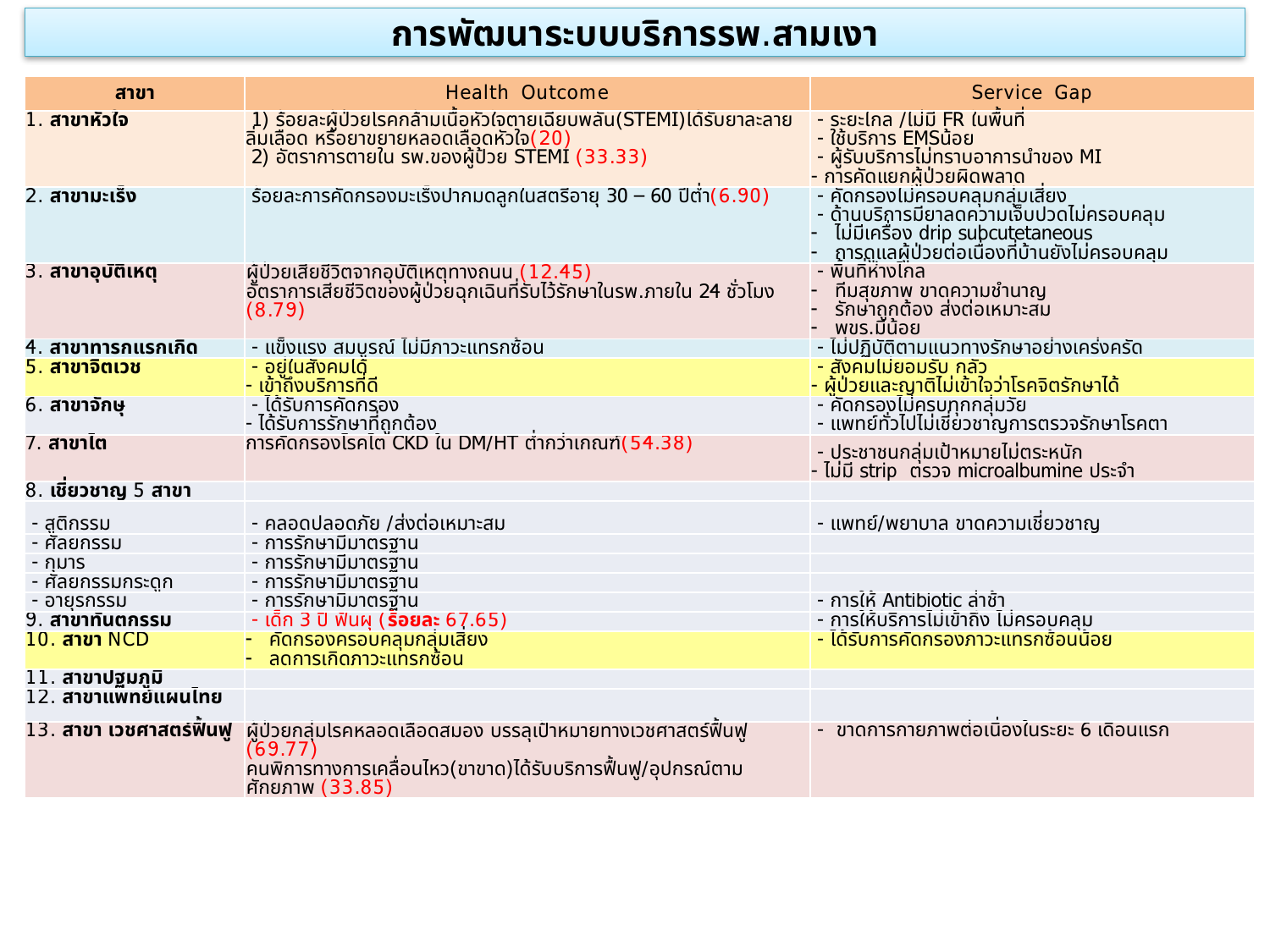

# การพัฒนาระบบบริการรพ.สามเงา
| สาขา | Health Outcome | Service Gap |
| --- | --- | --- |
| 1. สาขาหัวใจ | 1) ร้อยละผู้ป่วยโรคกล้ามเนื้อหัวใจตายเฉียบพลัน(STEMI)ได้รับยาละลายลิ่มเลือด หรือยาขยายหลอดเลือดหัวใจ(20) 2) อัตราการตายใน รพ.ของผู้ป้วย STEMI (33.33) | - ระยะไกล /ไม่มี FR ในพื้นที่ - ใช้บริการ EMSน้อย - ผู้รับบริการไม่ทราบอาการนำของ MI - การคัดแยกผู้ป่วยผิดพลาด |
| 2. สาขามะเร็ง | ร้อยละการคัดกรองมะเร็งปากมดลูกในสตรีอายุ 30 – 60 ปีต่ำ(6.90) | - คัดกรองไม่ครอบคลุมกลุ่มเสี่ยง - ด้านบริการมียาลดความเจ็บปวดไม่ครอบคลุม ไม่มีเครื่อง drip subcutetaneous การดูแลผู้ป่วยต่อเนื่องที่บ้านยังไม่ครอบคลุม |
| 3. สาขาอุบัติเหตุ | ผู้ป่วยเสียชีวิตจากอุบัติเหตุทางถนน (12.45) อัตราการเสียชีวิตของผู้ป่วยฉุกเฉินที่รับไว้รักษาในรพ.ภายใน 24 ชั่วโมง (8.79) | - พื้นที่ห่างไกล ทีมสุขภาพ ขาดความชำนาญ รักษาถูกต้อง ส่งต่อเหมาะสม พขร.มีน้อย |
| 4. สาขาทารกแรกเกิด | - แข็งแรง สมบูรณ์ ไม่มีภาวะแทรกซ้อน | - ไม่ปฏิบัติตามแนวทางรักษาอย่างเคร่งครัด |
| 5. สาขาจิตเวช | - อยู่ในสังคมได้ - เข้าถึงบริการที่ดี | - สังคมไม่ยอมรับ กลัว - ผู้ป่วยและญาติไม่เข้าใจว่าโรคจิตรักษาได้ |
| 6. สาขาจักษุ | - ได้รับการคัดกรอง - ได้รับการรักษาที่ถูกต้อง | - คัดกรองไม่ครบทุกกลุ่มวัย - แพทย์ทั่วไปไม่เชี่ยวชาญการตรวจรักษาโรคตา |
| 7. สาขาไต | การคัดกรองโรคไต CKD ใน DM/HT ต่ำกว่าเกณฑ์(54.38) | - ประชาชนกลุ่มเป้าหมายไม่ตระหนัก - ไม่มี strip ตรวจ microalbumine ประจำ |
| 8. เชี่ยวชาญ 5 สาขา |  |  |
| - สูติกรรม | - คลอดปลอดภัย /ส่งต่อเหมาะสม | - แพทย์/พยาบาล ขาดความเชี่ยวชาญ |
| - ศัลยกรรม | - การรักษามีมาตรฐาน |  |
| - กุมาร | - การรักษามีมาตรฐาน |  |
| - ศัลยกรรมกระดูก | - การรักษามีมาตรฐาน |  |
| - อายุรกรรม | - การรักษามีมาตรฐาน | - การให้ Antibiotic ล่าช้า |
| 9. สาขาทันตกรรม | - เด็ก 3 ปี ฟันผุ (ร้อยละ 67.65) | - การให้บริการไม่เข้าถึง ไม่ครอบคลุม |
| 10. สาขา NCD | คัดกรองครอบคลุมกลุ่มเสี่ยง ลดการเกิดภาวะแทรกซ้อน | - ได้รับการคัดกรองภาวะแทรกซ้อนน้อย |
| 11. สาขาปฐมภูมิ |  |  |
| 12. สาขาแพทย์แผนไทย |  |  |
| 13. สาขา เวชศาสตร์ฟื้นฟู | ผู้ป่วยกลุ่มโรคหลอดเลือดสมอง บรรลุเป้าหมายทางเวชศาสตร์ฟื้นฟู (69.77) คนพิการทางการเคลื่อนไหว(ขาขาด)ได้รับบริการฟื้นฟู/อุปกรณ์ตามศักยภาพ (33.85) | - ขาดการกายภาพต่อเนื่องในระยะ 6 เดือนแรก |